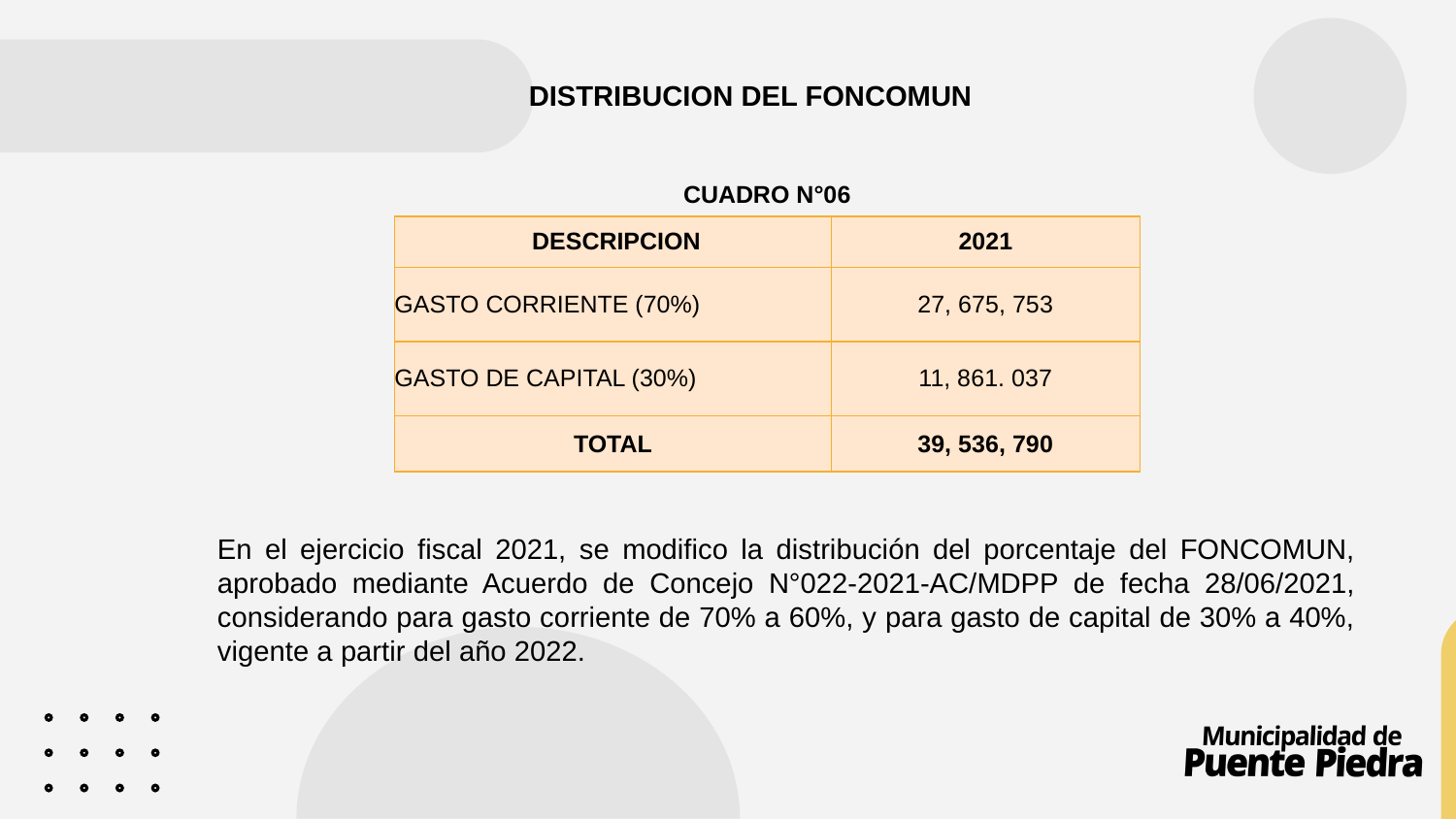

DISTRIBUCION DEL FONCOMUN
CUADRO N°06
| DESCRIPCION | 2021 |
| --- | --- |
| GASTO CORRIENTE (70%) | 27, 675, 753 |
| GASTO DE CAPITAL (30%) | 11, 861. 037 |
| TOTAL | 39, 536, 790 |
	En el ejercicio fiscal 2021, se modifico la distribución del porcentaje del FONCOMUN, aprobado mediante Acuerdo de Concejo N°022-2021-AC/MDPP de fecha 28/06/2021, considerando para gasto corriente de 70% a 60%, y para gasto de capital de 30% a 40%, vigente a partir del año 2022.